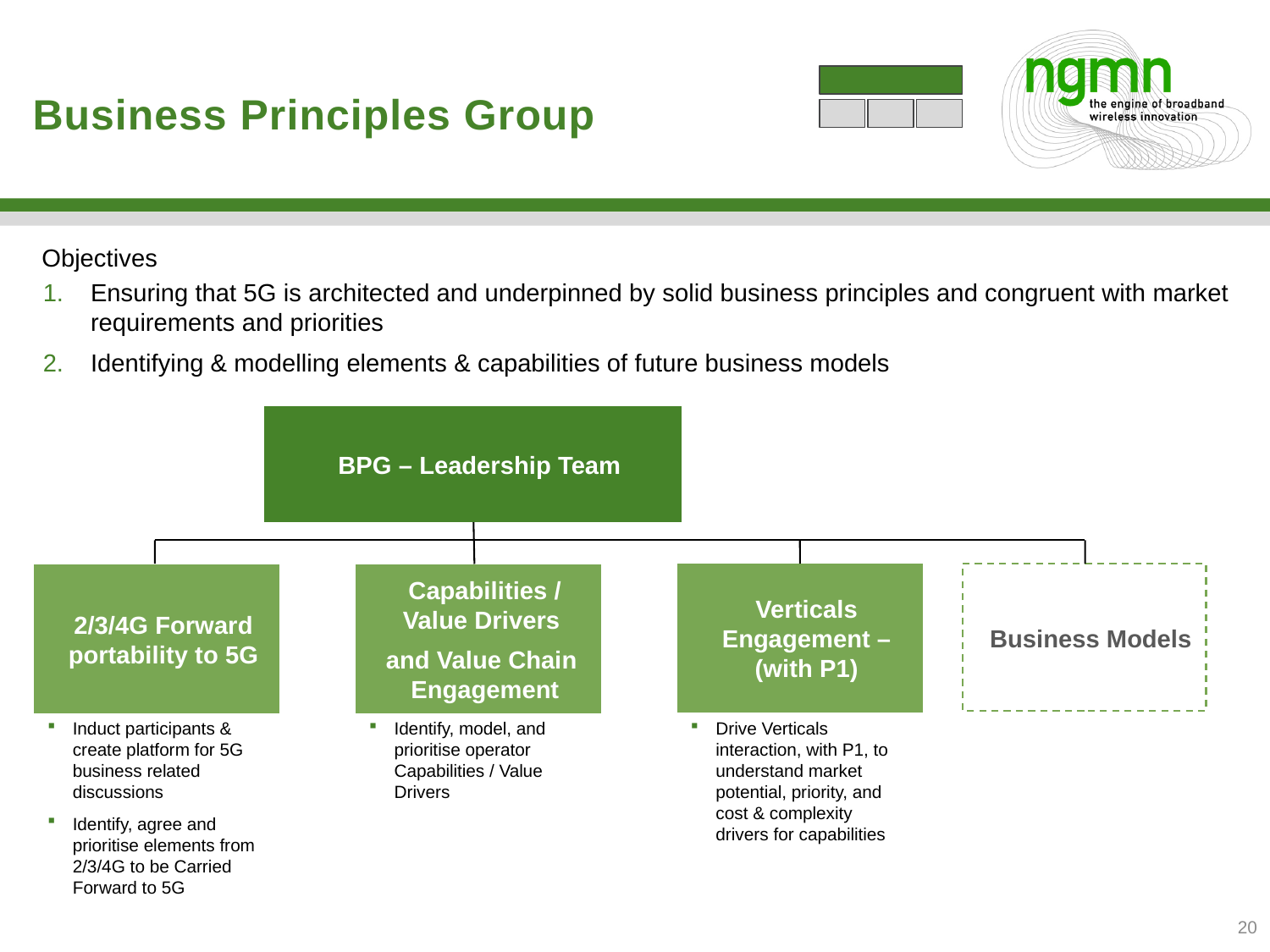

# Business Principles Group

Objectives
Ensuring that 5G is architected and underpinned by solid business principles and congruent with market requirements and priorities
Identifying & modelling elements & capabilities of future business models
BPG – Leadership Team

Business Models
Verticals Engagement – (with P1)
2/3/4G Forward portability to 5G
Capabilities / Value Drivers
and Value Chain  Engagement
Induct participants & create platform for 5G business related discussions
Identify, agree and prioritise elements from 2/3/4G to be Carried Forward to 5G
Identify, model, and prioritise operator Capabilities / Value Drivers
Drive Verticals interaction, with P1, to understand market potential, priority, and cost & complexity drivers for capabilities
20